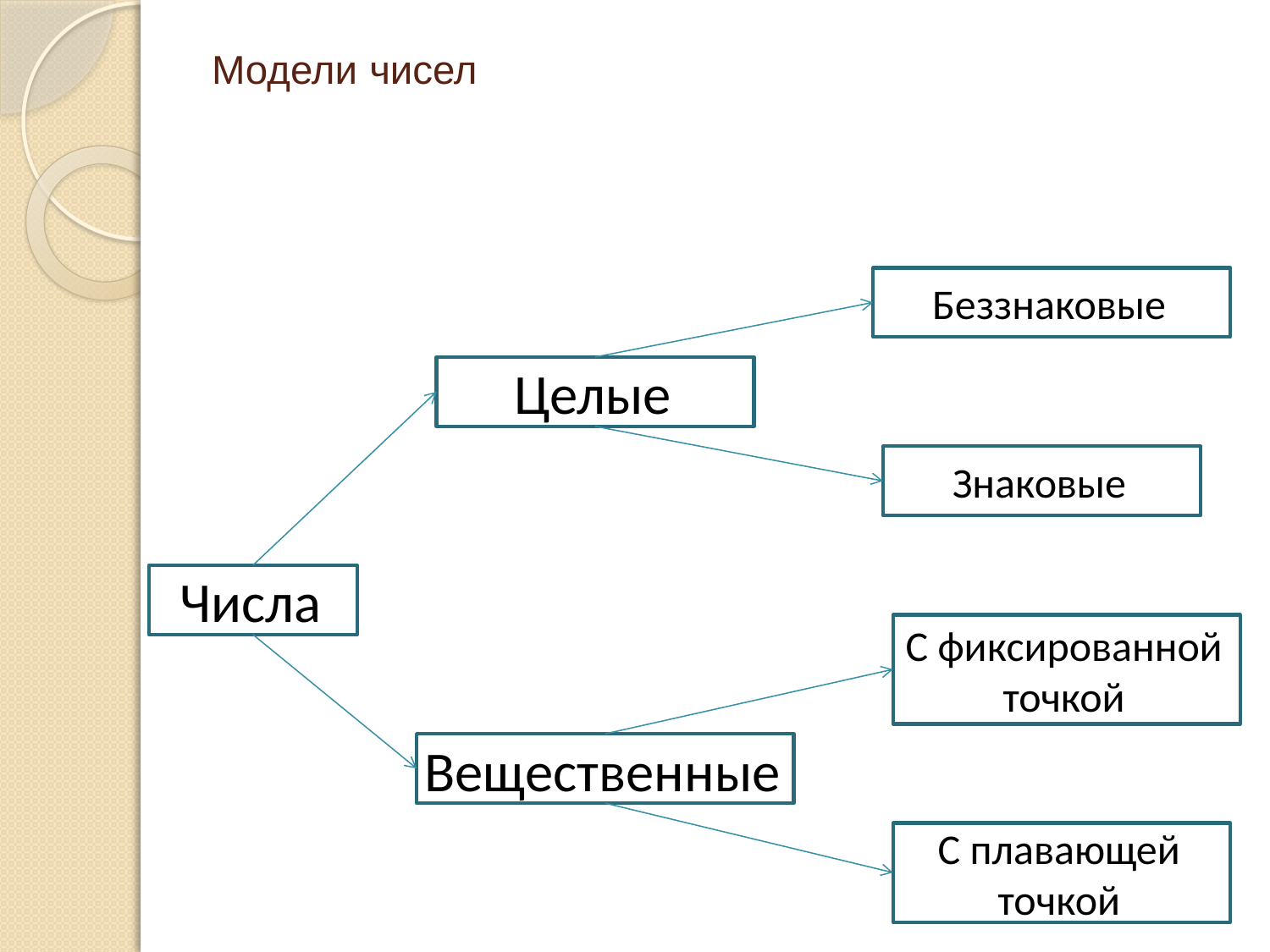

# Модели чисел
Беззнаковые
Целые
Знаковые
Числа
С фиксированной точкой
Вещественные
С плавающей точкой